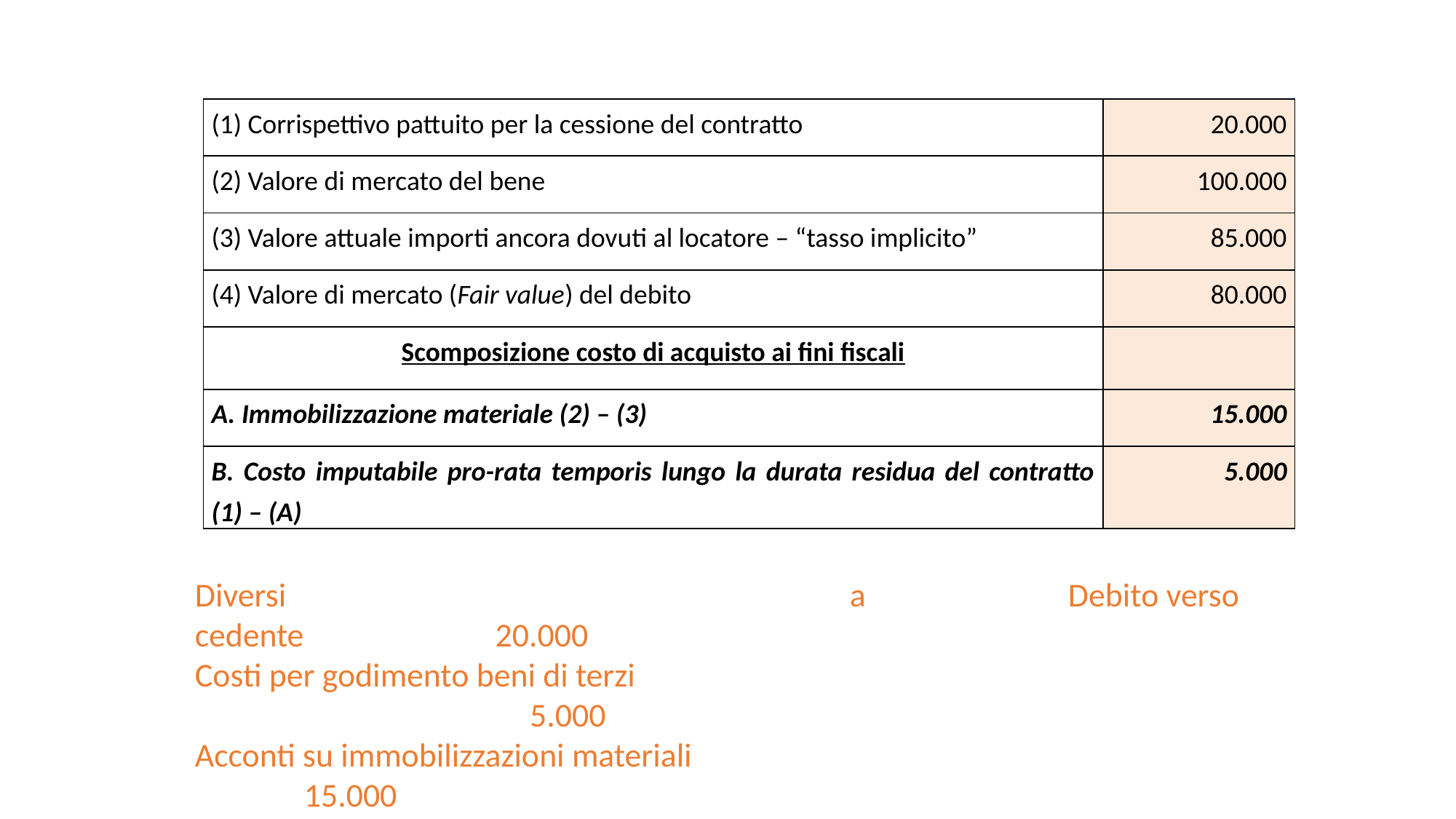

| (1) Corrispettivo pattuito per la cessione del contratto | 20.000 |
| --- | --- |
| (2) Valore di mercato del bene | 100.000 |
| (3) Valore attuale importi ancora dovuti al locatore – “tasso implicito” | 85.000 |
| (4) Valore di mercato (Fair value) del debito | 80.000 |
| Scomposizione costo di acquisto ai fini fiscali |  |
| A. Immobilizzazione materiale (2) – (3) | 15.000 |
| B. Costo imputabile pro-rata temporis lungo la durata residua del contratto (1) – (A) | 5.000 |
Diversi						a		Debito verso cedente		           20.000
Costi per godimento beni di terzi						    		 5.000
Acconti su immobilizzazioni materiali 					  	15.000